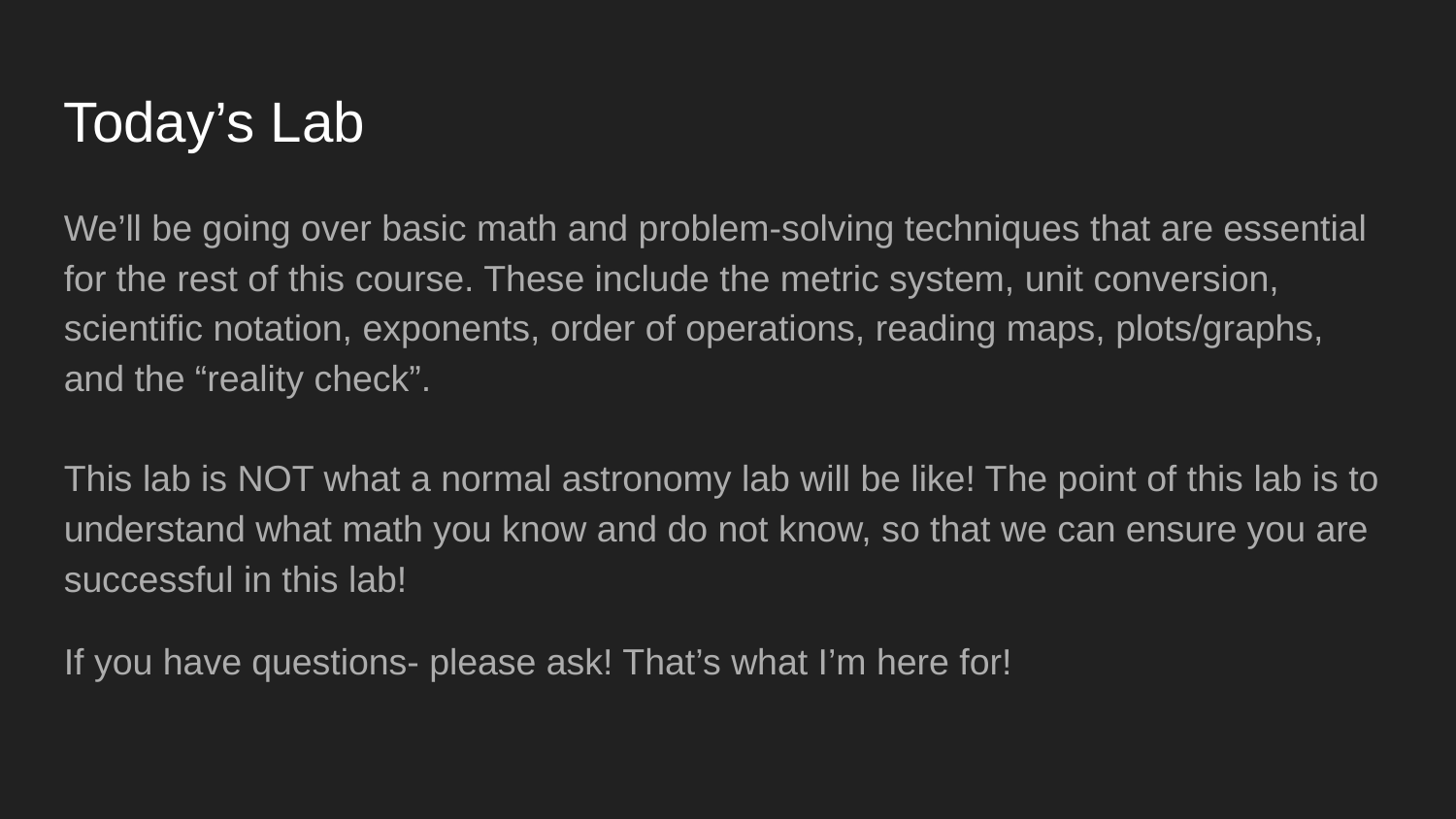

Today’s Lab
We’ll be going over basic math and problem-solving techniques that are essential for the rest of this course. These include the metric system, unit conversion, scientific notation, exponents, order of operations, reading maps, plots/graphs, and the “reality check”.

This lab is NOT what a normal astronomy lab will be like! The point of this lab is to understand what math you know and do not know, so that we can ensure you are successful in this lab!
If you have questions- please ask! That’s what I’m here for!